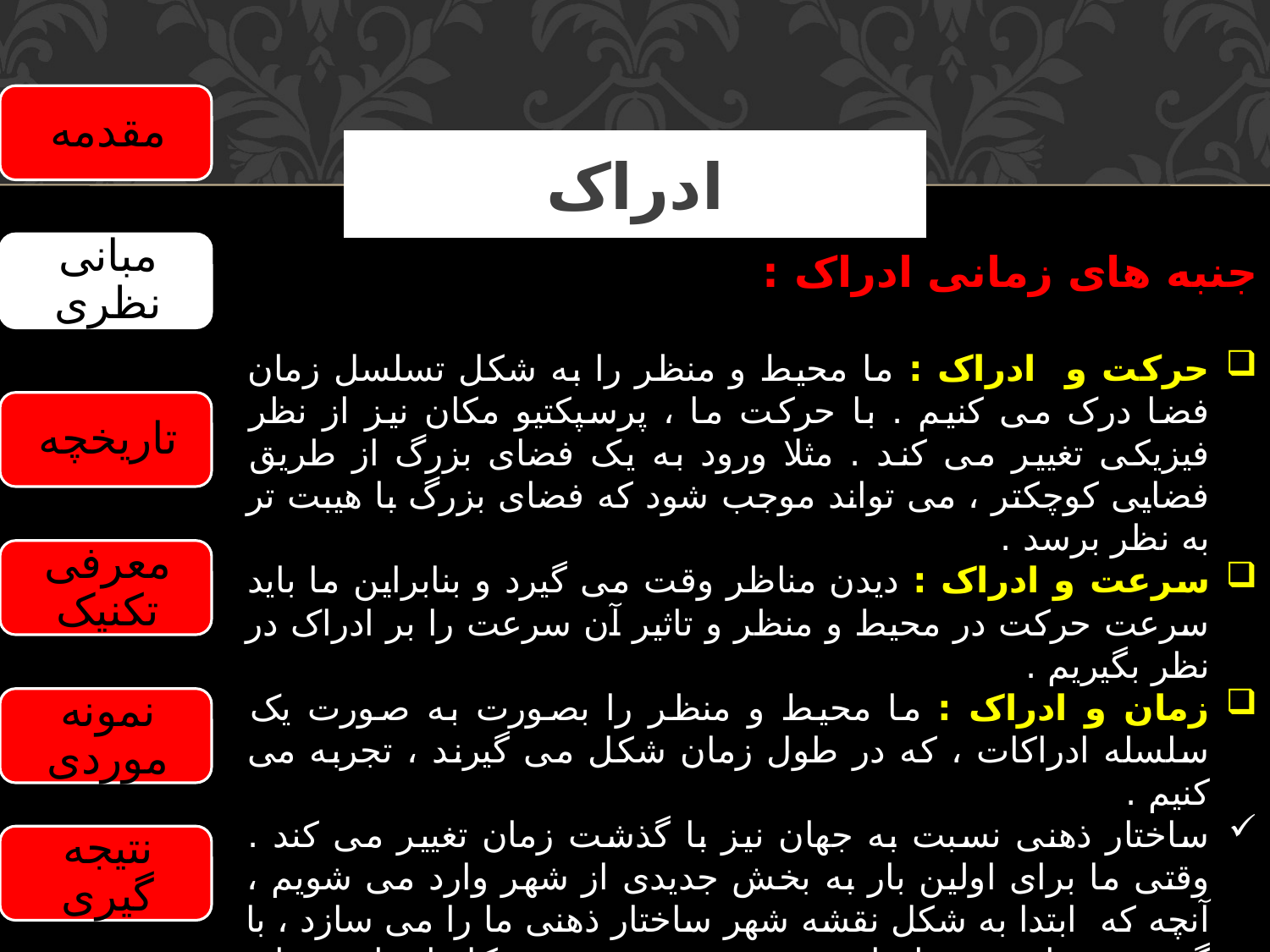

مقدمه
مبانی نظری
تاریخچه
معرفی تکنیک
نمونه موردی
نتیجه گیری
# ادراک
جنبه های زمانی ادراک :

حرکت و  ادراک : ما محیط و منظر را به شکل تسلسل زمان فضا درک می کنیم . با حرکت ما ، پرسپکتیو مکان نیز از نظر فیزیکی تغییر می کند . مثلا ورود به یک فضای بزرگ از طریق فضایی کوچکتر ، می تواند موجب شود که فضای بزرگ با هیبت تر به نظر برسد .
سرعت و ادراک : دیدن مناظر وقت می گیرد و بنابراین ما باید سرعت حرکت در محیط و منظر و تاثیر آن سرعت را بر ادراک در نظر بگیریم .
زمان و ادراک : ما محیط و منظر را بصورت به صورت یک سلسله ادراکات ، که در طول زمان شکل می گیرند ، تجربه می کنیم .
ساختار ذهنی نسبت به جهان نیز با گذشت زمان تغییر می کند . وقتی ما برای اولین بار به بخش جدیدی از شهر وارد می شویم ، آنچه که  ابتدا به شکل نقشه شهر ساختار ذهنی ما را می سازد ، با گذشت زمان به ساختار ذهنی پر مفهومی متشکل از ناحیه ها ، مکان های خاص ، علایم شهری ، لبه ها و مناسبات تبدیل می شود .
هرچه بیشتر مکانی را تجربه کنیم ، وابستگی کمتری نسبت به خصوصیات فیزیکی آن پیدا کرده و وابستگی بیشتری نسبت به مفاهیم کلی که مکان ارائه می دهد و تداعی معانی که بوجود می آورد پیدا خواهیم نمود .